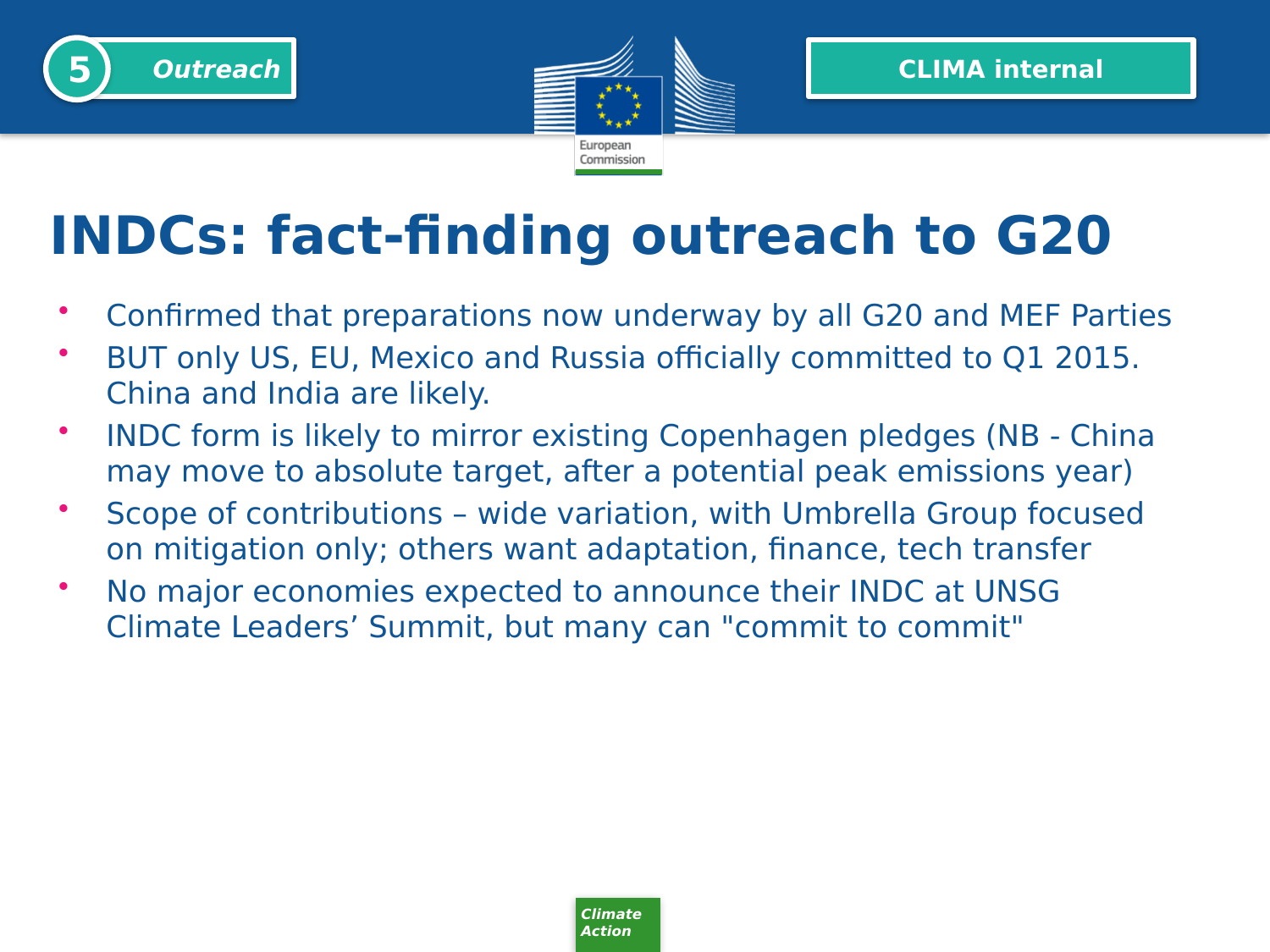

5
Outreach
CLIMA internal
# INDCs: fact-finding outreach to G20
Confirmed that preparations now underway by all G20 and MEF Parties
BUT only US, EU, Mexico and Russia officially committed to Q1 2015. China and India are likely.
INDC form is likely to mirror existing Copenhagen pledges (NB - China may move to absolute target, after a potential peak emissions year)
Scope of contributions – wide variation, with Umbrella Group focused on mitigation only; others want adaptation, finance, tech transfer
No major economies expected to announce their INDC at UNSG Climate Leaders’ Summit, but many can "commit to commit"